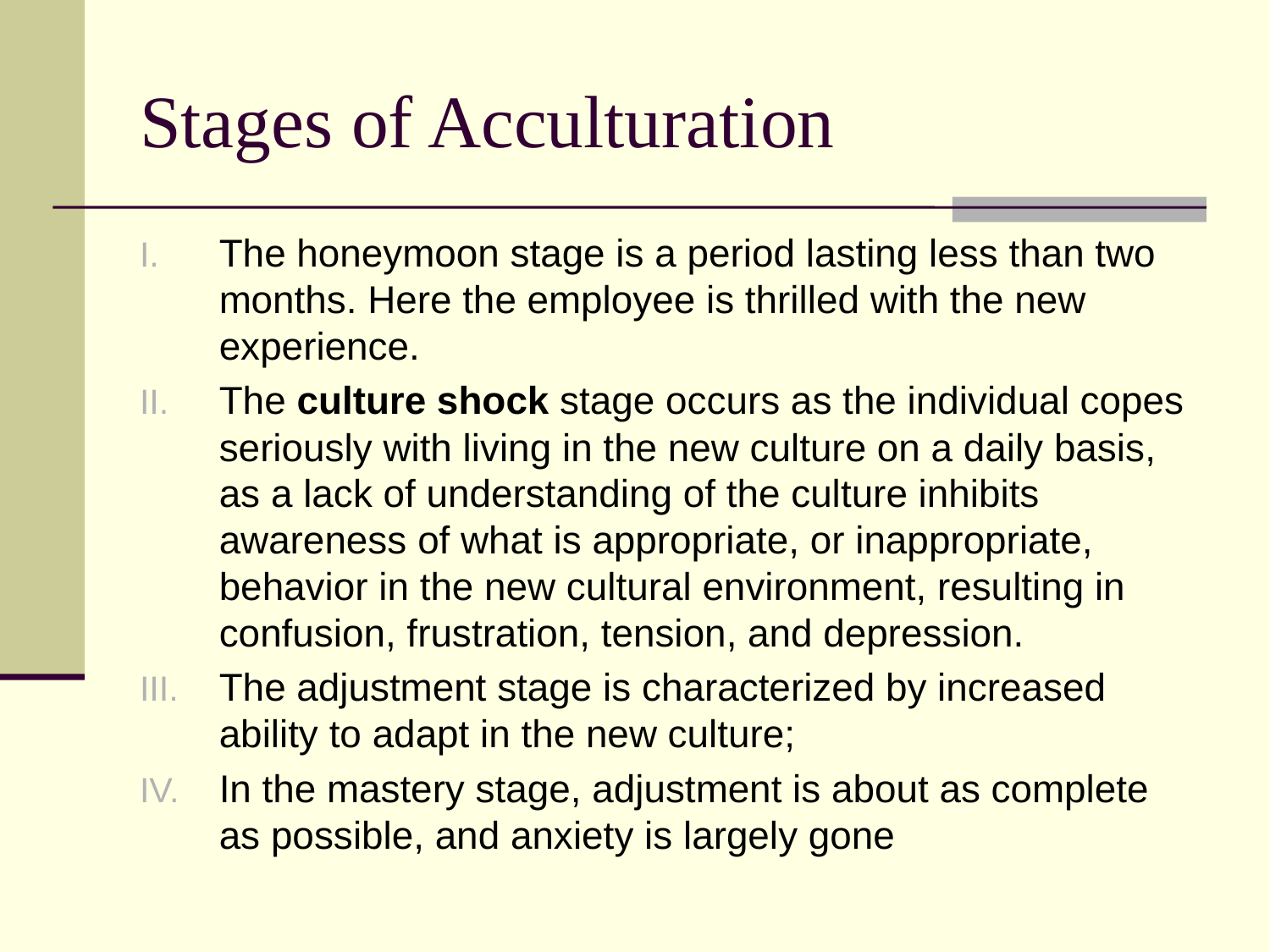

# Stages of Acculturation
The honeymoon stage is a period lasting less than two months. Here the employee is thrilled with the new experience.
The culture shock stage occurs as the individual copes seriously with living in the new culture on a daily basis, as a lack of understanding of the culture inhibits awareness of what is appropriate, or inappropriate, behavior in the new cultural environment, resulting in confusion, frustration, tension, and depression.
The adjustment stage is characterized by increased ability to adapt in the new culture;
In the mastery stage, adjustment is about as complete as possible, and anxiety is largely gone